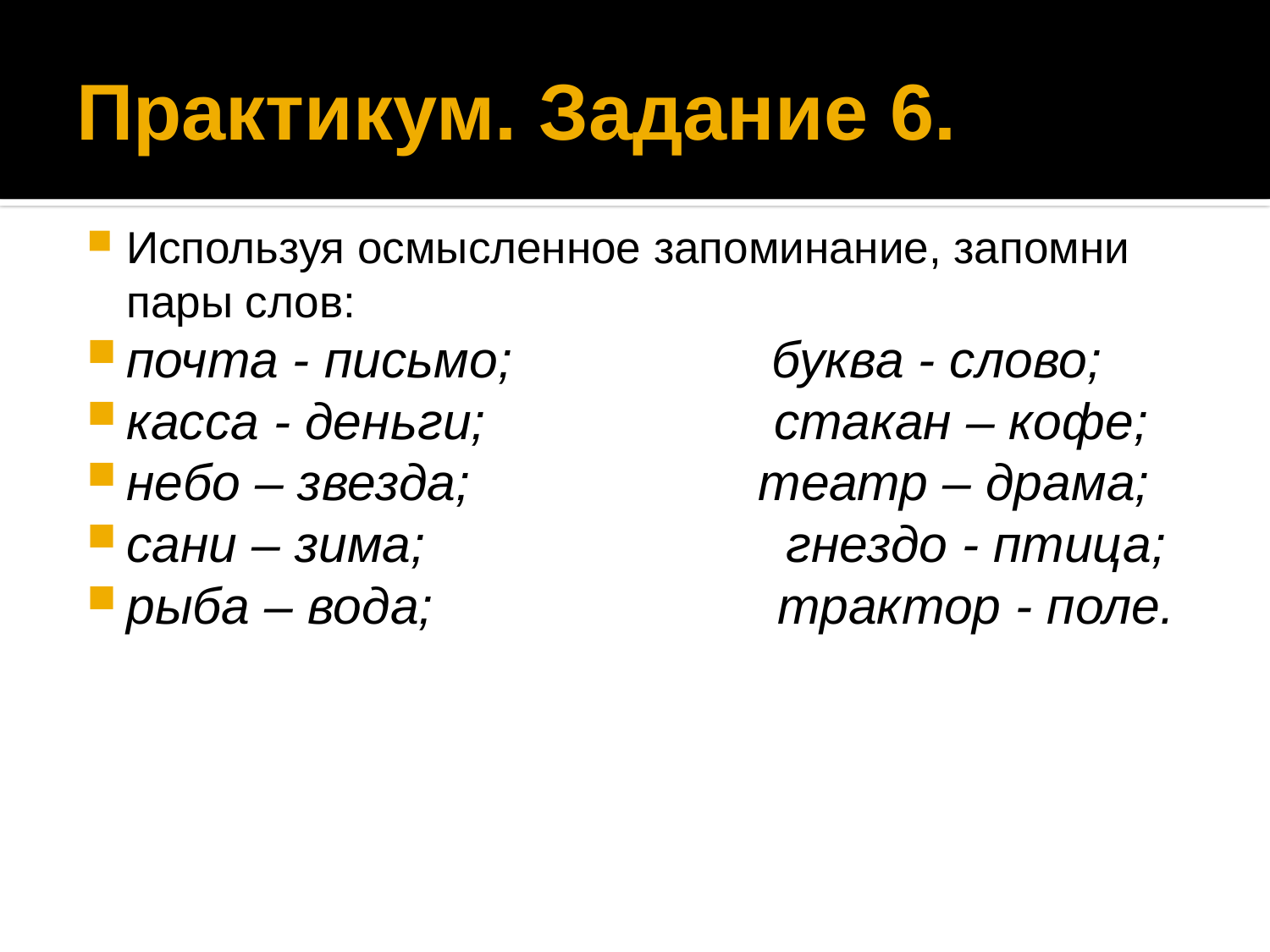

# Практикум. Задание 6.
Используя осмысленное запоминание, запомни пары слов:
почта - письмо;                  буква - слово;
касса - деньги;                    стакан – кофе;
небо – звезда;                    театр – драма;
сани – зима;                         гнездо - птица;
рыба – вода;                        трактор - поле.